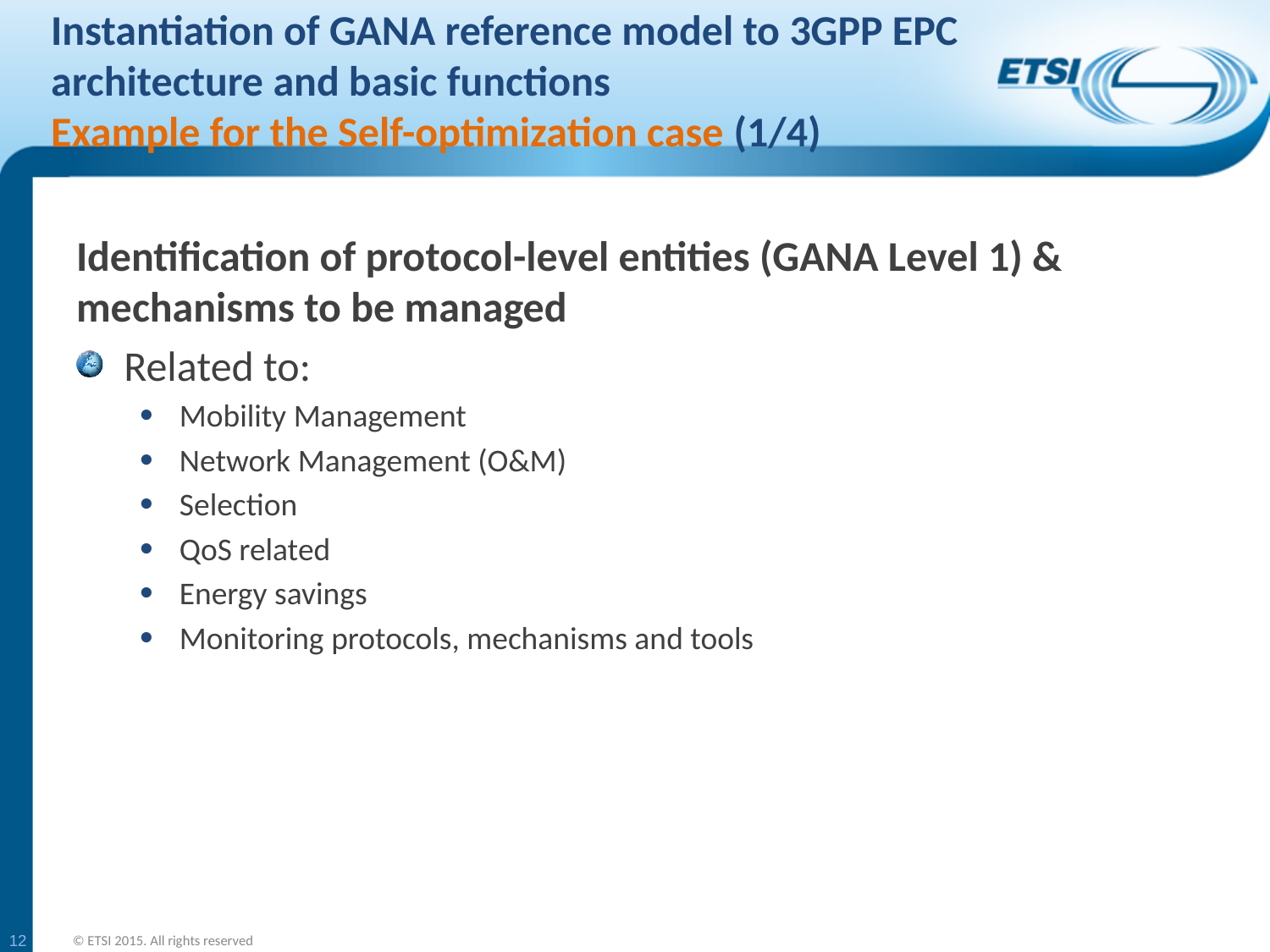

# Instantiation of GANA reference model to 3GPP EPC architecture and basic functions Example for the Self-optimization case (1/4)
Identification of protocol-level entities (GANA Level 1) & mechanisms to be managed
Related to:
Mobility Management
Network Management (O&M)
Selection
QoS related
Energy savings
Monitoring protocols, mechanisms and tools

12
© ETSI 2015. All rights reserved